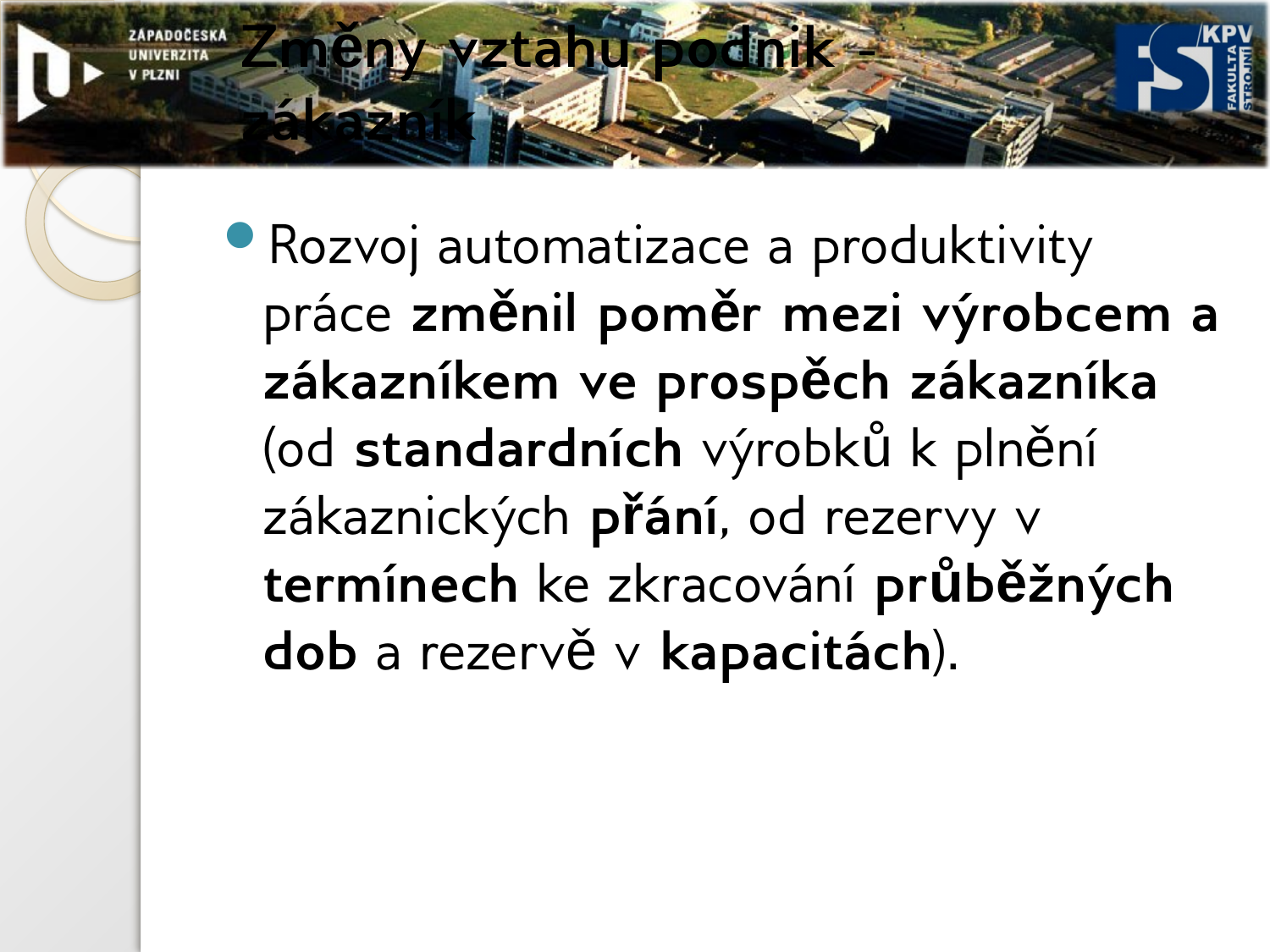

# Změny vztahu podnik -zákazník
Rozvoj automatizace a produktivity práce změnil poměr mezi výrobcem a zákazníkem ve prospěch zákazníka (od standardních výrobků k plnění zákaznických přání, od rezervy v termínech ke zkracování průběžných dob a rezervě v kapacitách).